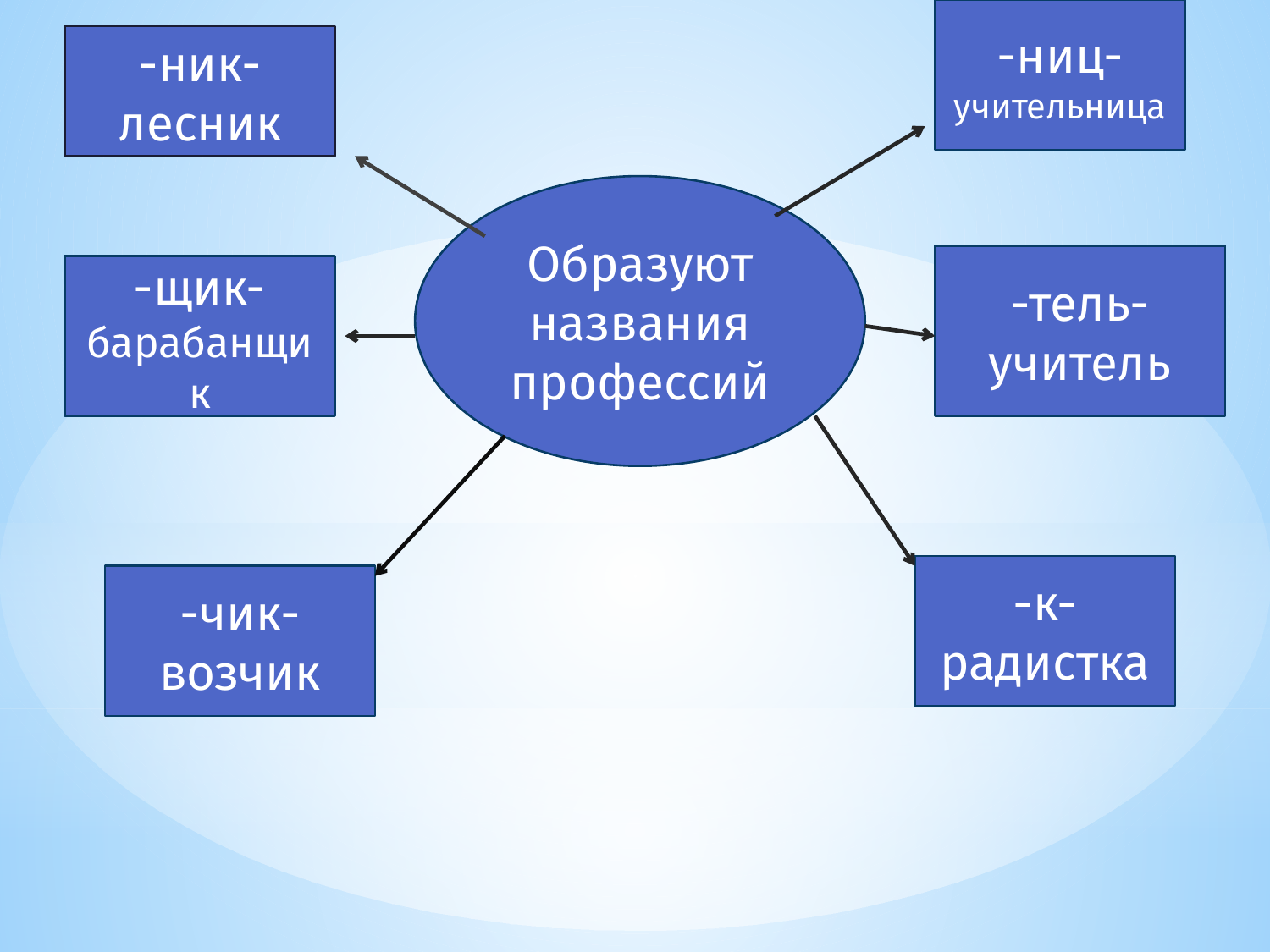

-ниц-
учительница
-ник-
лесник
Образуют названия профессий
-тель-
учитель
-щик-
барабанщик
-к-
радистка
-чик-
возчик